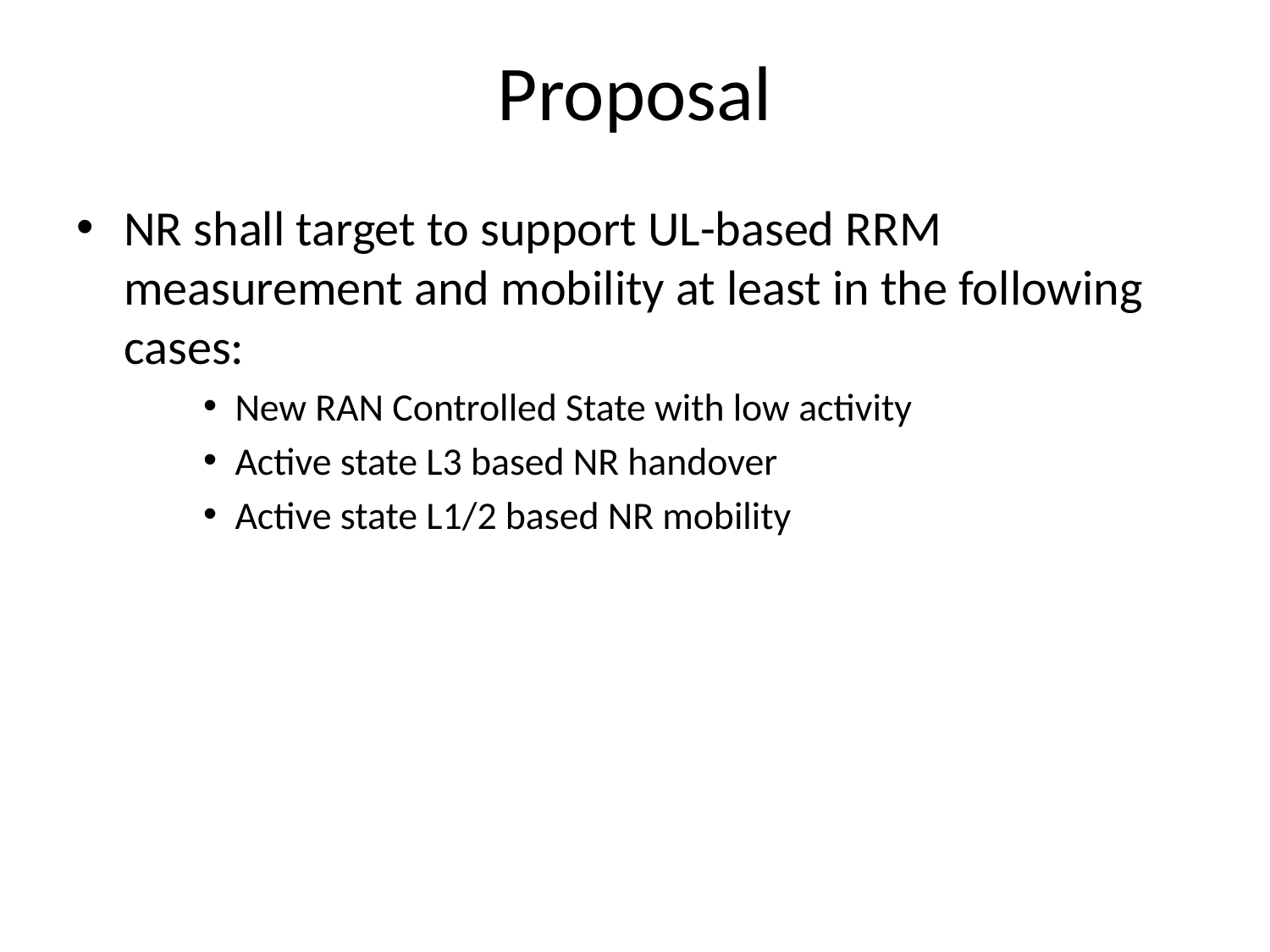

# Proposal
NR shall target to support UL-based RRM measurement and mobility at least in the following cases:
New RAN Controlled State with low activity
Active state L3 based NR handover
Active state L1/2 based NR mobility